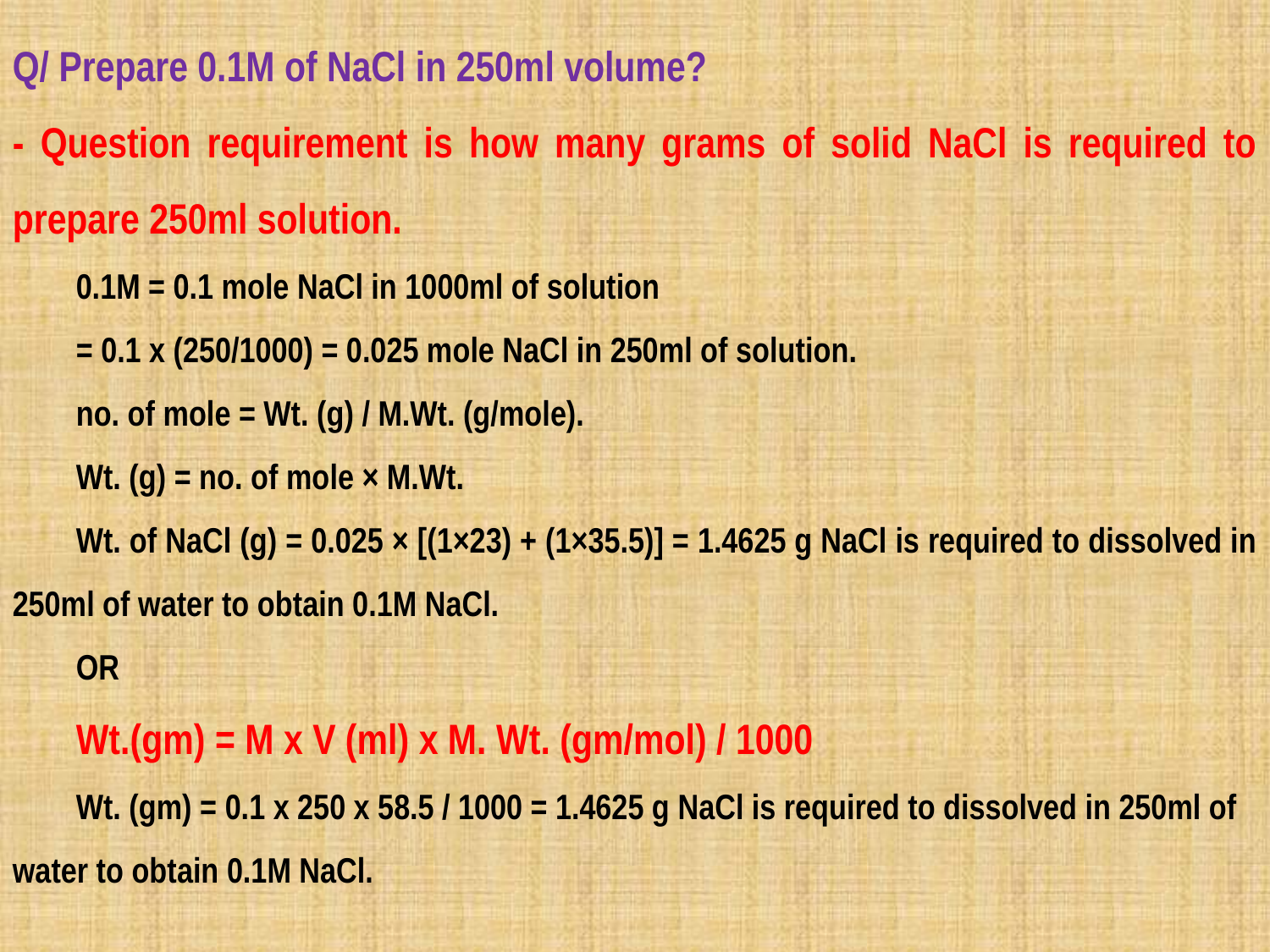

Q/ Prepare 0.1M of NaCl in 250ml volume?
- Question requirement is how many grams of solid NaCl is required to prepare 250ml solution.
0.1M = 0.1 mole NaCl in 1000ml of solution
= 0.1 x (250/1000) = 0.025 mole NaCl in 250ml of solution.
no. of mole = Wt. (g) / M.Wt. (g/mole).
Wt. (g) = no. of mole × M.Wt.
Wt. of NaCl (g) = 0.025 × [(1×23) + (1×35.5)] = 1.4625 g NaCl is required to dissolved in 250ml of water to obtain 0.1M NaCl.
OR
Wt.(gm) = M x V (ml) x M. Wt. (gm/mol) / 1000
Wt. (gm) = 0.1 x 250 x 58.5 / 1000 = 1.4625 g NaCl is required to dissolved in 250ml of water to obtain 0.1M NaCl.